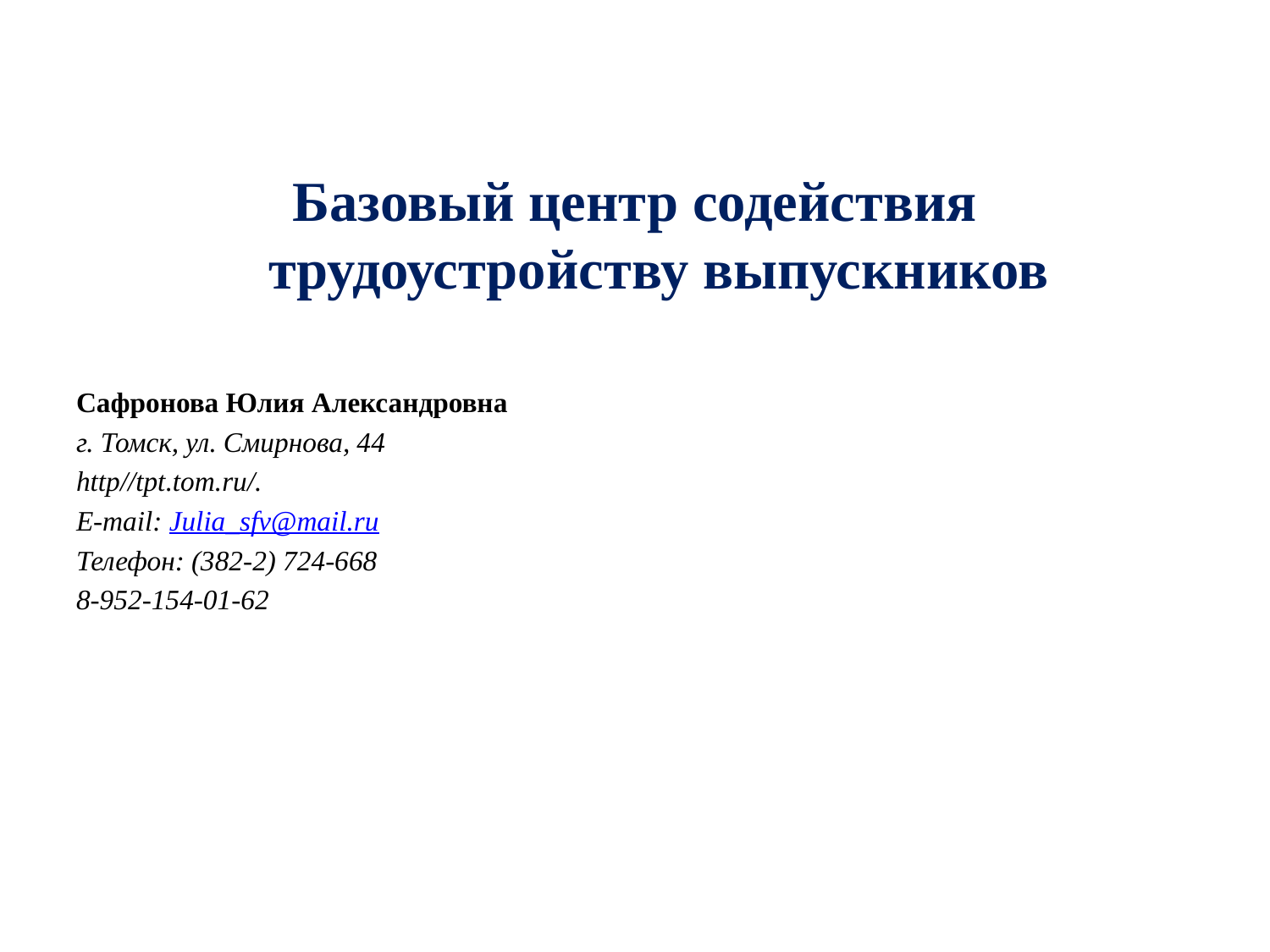

Базовый центр содействия трудоустройству выпускников

Сафронова Юлия Александровна
г. Томск, ул. Смирнова, 44
http//tpt.tom.ru/.
E-mail: Julia_sfv@mail.ru
Телефон: (382-2) 724-668
8-952-154-01-62